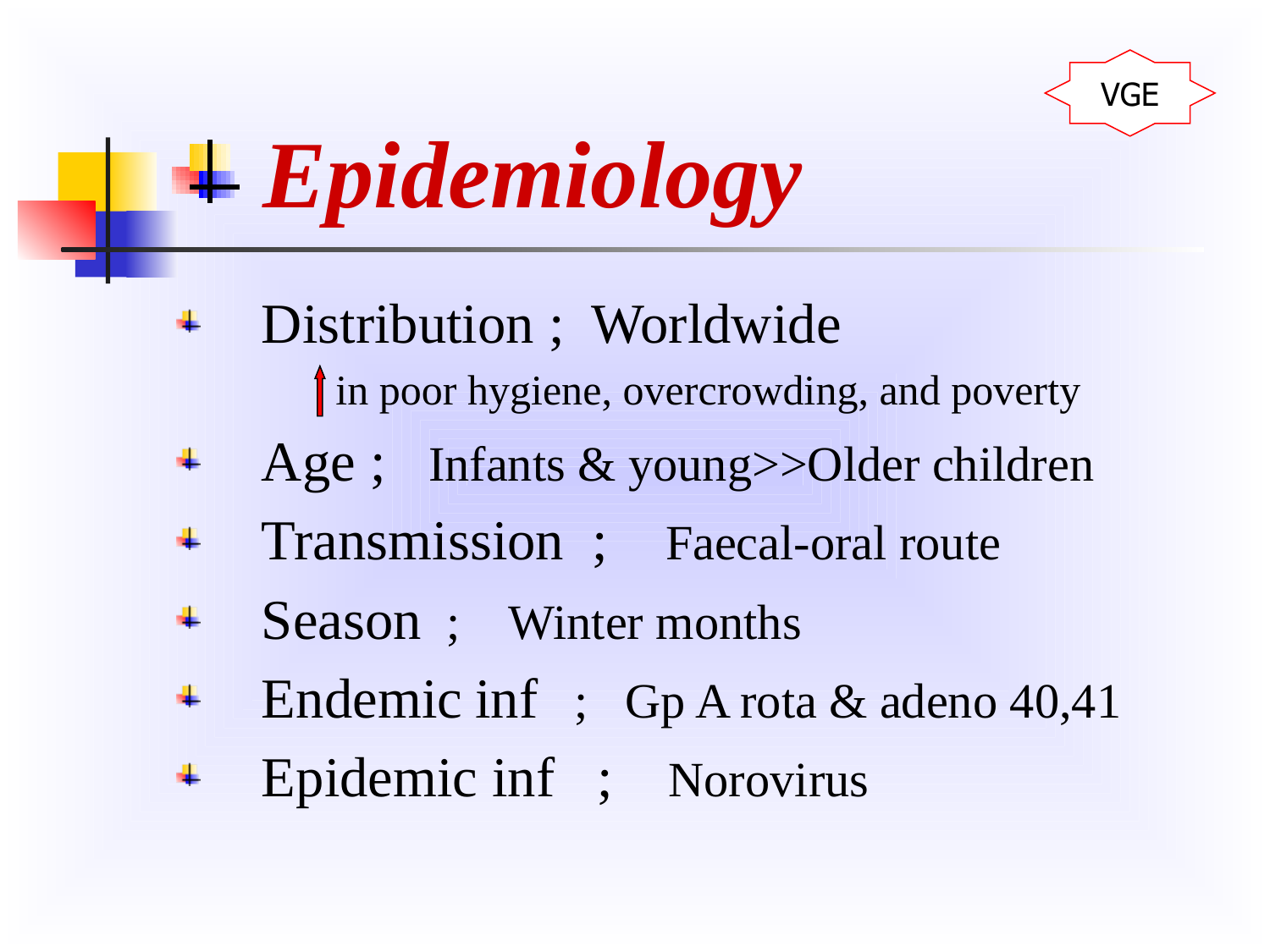

# Epidemiology
VGE
Distribution ;  Worldwide
   in poor hygiene, overcrowding, and poverty
Age ;   Infants & young>>Older children
Transmission  ;    Faecal-oral route
Season  ;    Winter months
Endemic inf   ;   Gp A rota & adeno 40,41
Epidemic inf   ;    Norovirus